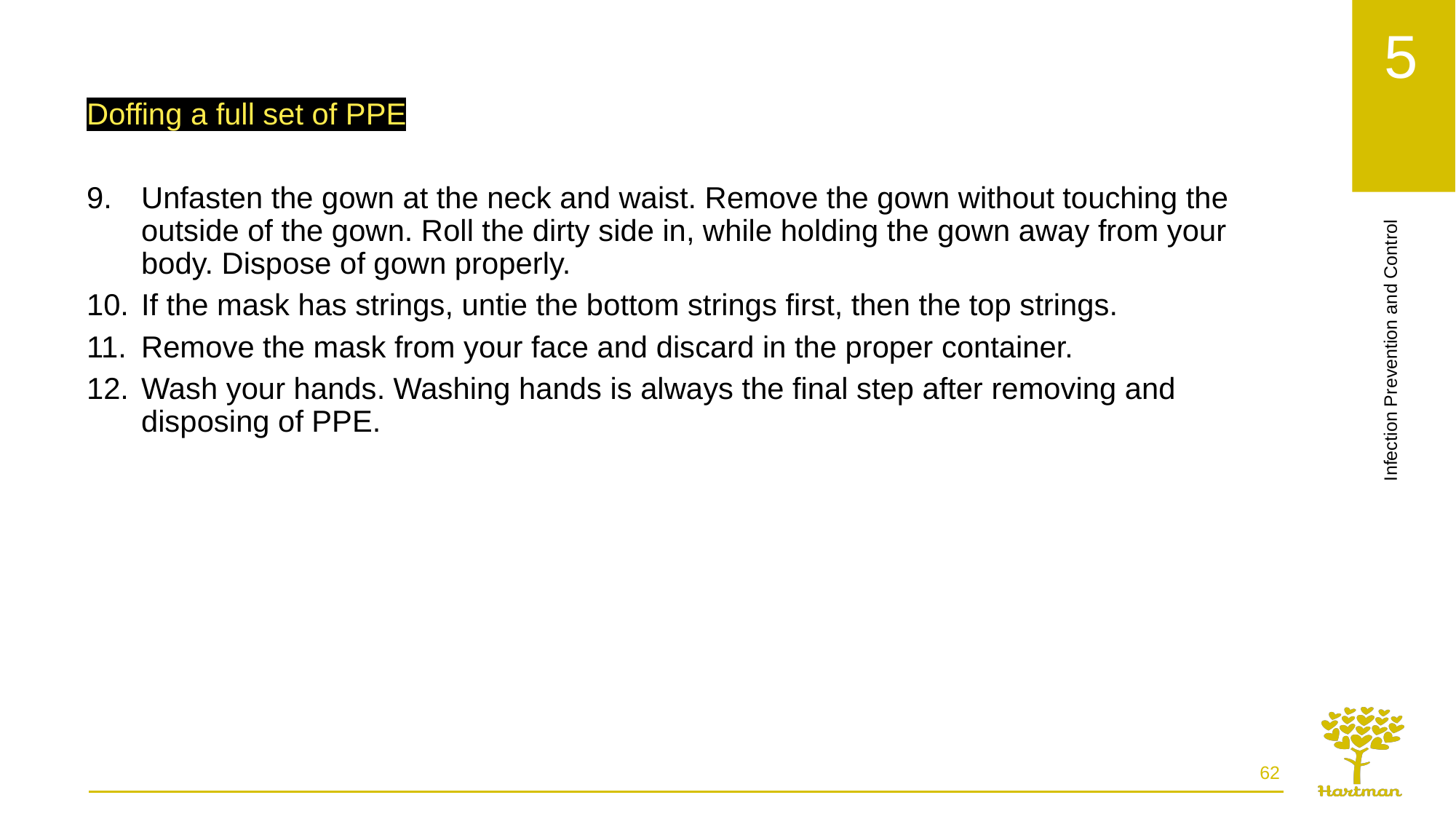

Doffing a full set of PPE

Unfasten the gown at the neck and waist. Remove the gown without touching the outside of the gown. Roll the dirty side in, while holding the gown away from your body. Dispose of gown properly.
If the mask has strings, untie the bottom strings first, then the top strings.
Remove the mask from your face and discard in the proper container.
Wash your hands. Washing hands is always the final step after removing and disposing of PPE.

62